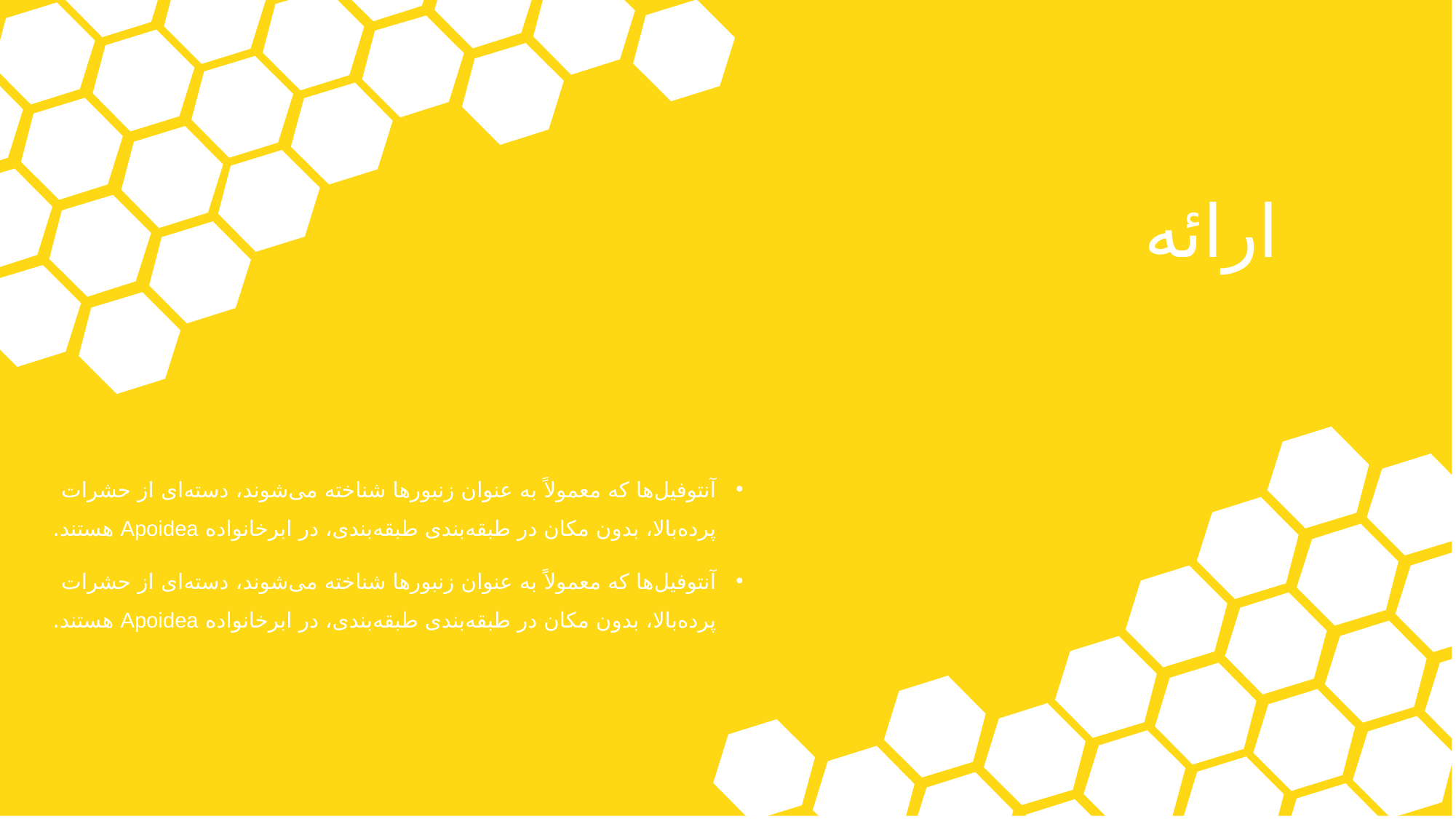

ارائه

آنتوفیل‌ها که معمولاً به عنوان زنبورها شناخته می‌شوند، دسته‌ای از حشرات پرده‌بالا، بدون مکان در طبقه‌بندی طبقه‌بندی، در ابرخانواده Apoidea هستند.
آنتوفیل‌ها که معمولاً به عنوان زنبورها شناخته می‌شوند، دسته‌ای از حشرات پرده‌بالا، بدون مکان در طبقه‌بندی طبقه‌بندی، در ابرخانواده Apoidea هستند.